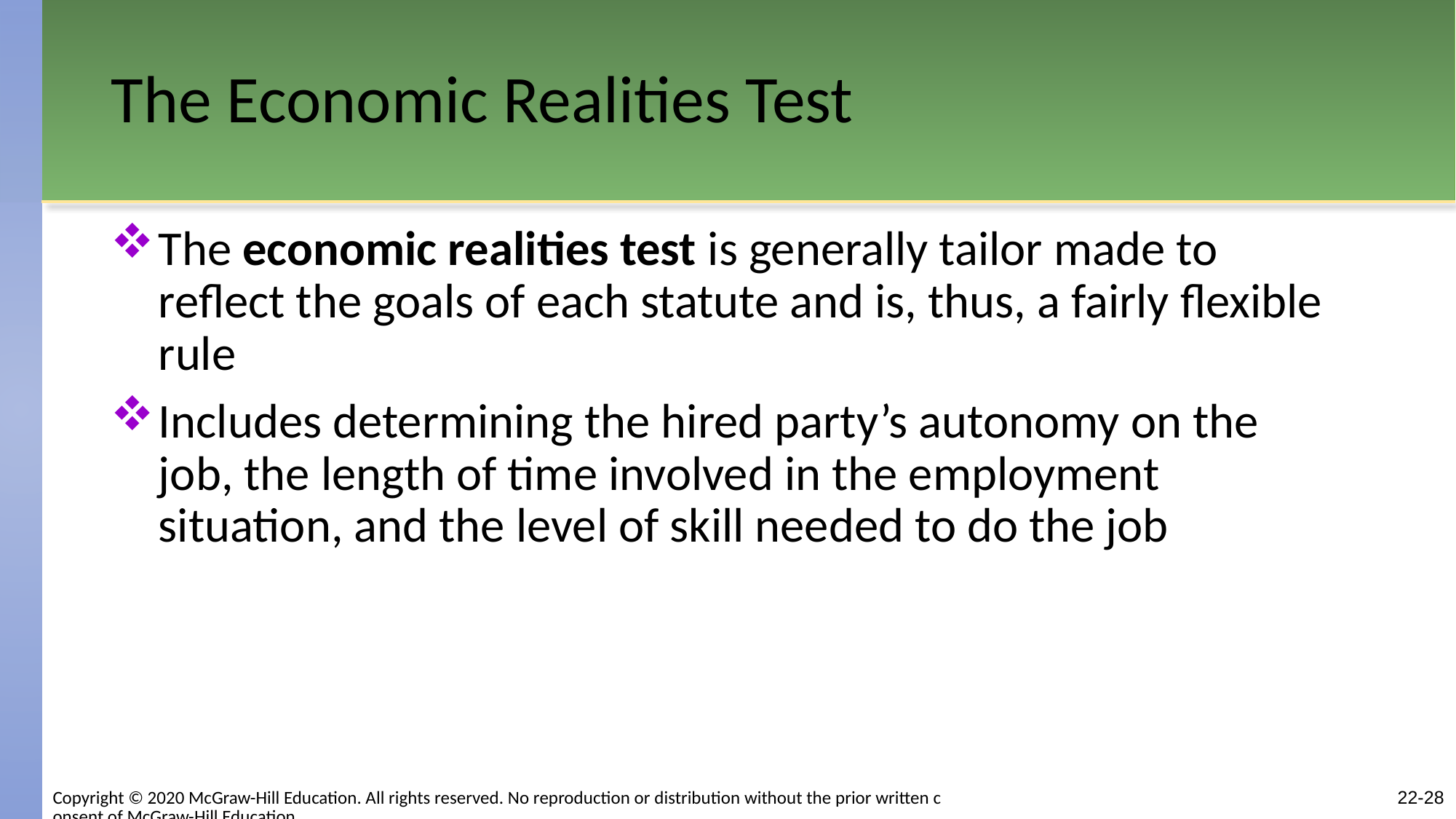

# The Economic Realities Test
The economic realities test is generally tailor made to reflect the goals of each statute and is, thus, a fairly flexible rule
Includes determining the hired party’s autonomy on the job, the length of time involved in the employment situation, and the level of skill needed to do the job
22-28
Copyright © 2020 McGraw-Hill Education. All rights reserved. No reproduction or distribution without the prior written consent of McGraw-Hill Education.